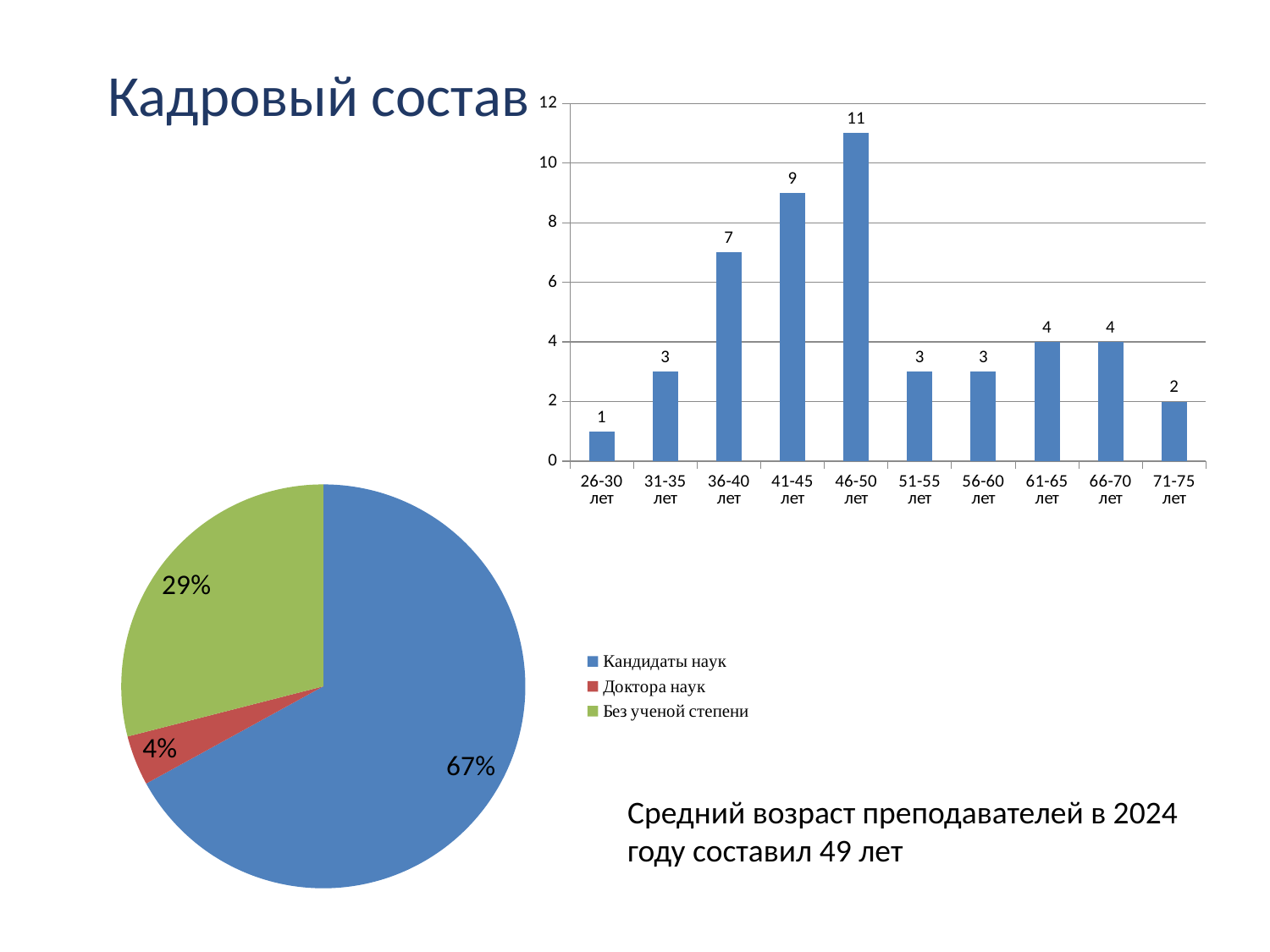

# Кадровый состав

### Chart

| Category |  |
|---|---|
| 26-30 лет | 1.0 |
| 31-35 лет | 3.0 |
| 36-40 лет | 7.0 |
| 41-45 лет | 9.0 |
| 46-50 лет | 11.0 |
| 51-55 лет | 3.0 |
| 56-60 лет | 3.0 |
| 61-65 лет | 4.0 |
| 66-70 лет | 4.0 |
| 71-75 лет | 2.0 |

### Chart

| Category |  |
|---|---|
| Кандидаты наук | 0.67 |
| Доктора наук | 0.04 |
| Без ученой степени | 0.29 |
Средний возраст преподавателей в 2024 году составил 49 лет